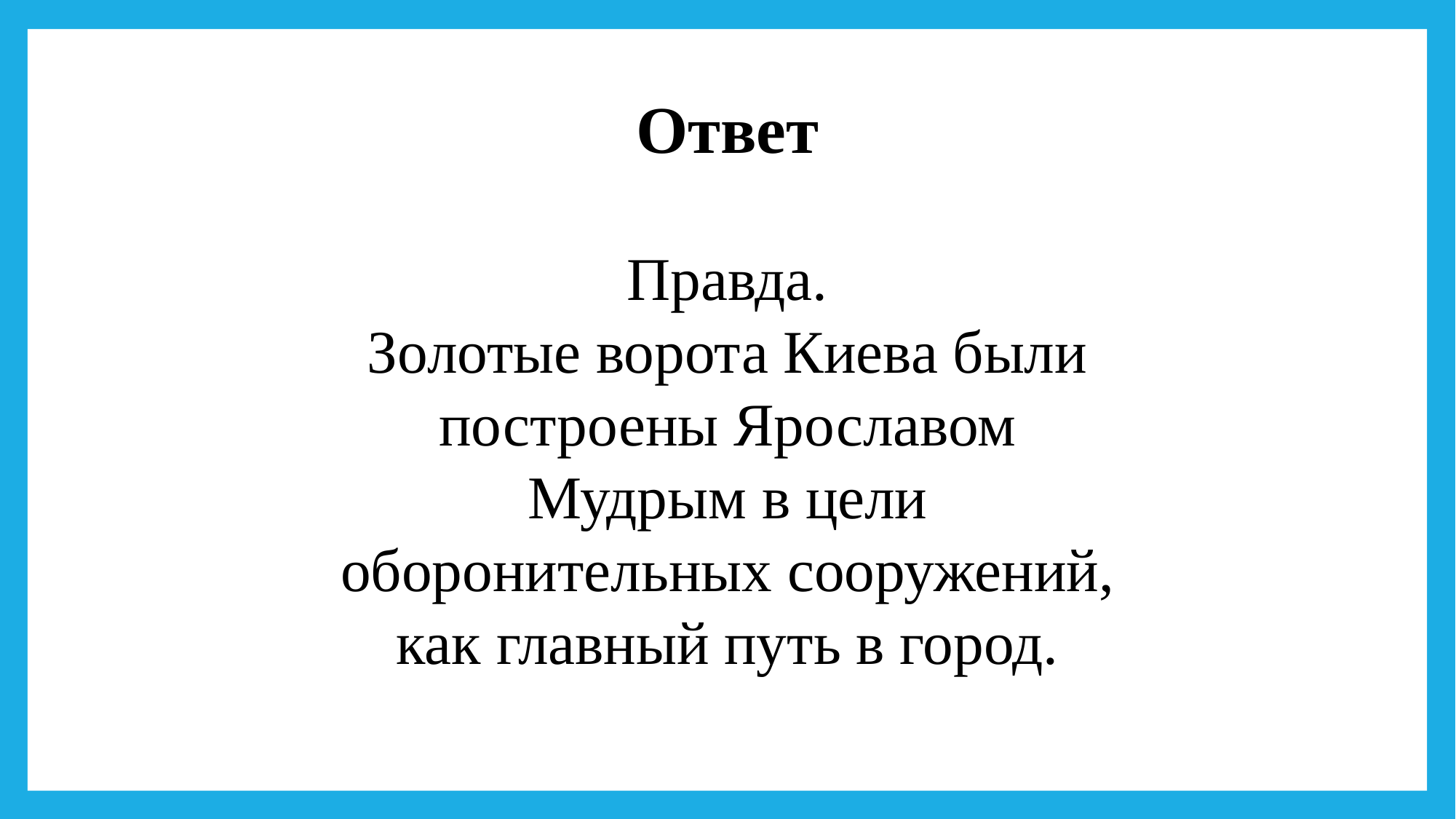

Ответ

Правда.
Золотые ворота Киева были построены Ярославом Мудрым в цели оборонительных сооружений, как главный путь в город.